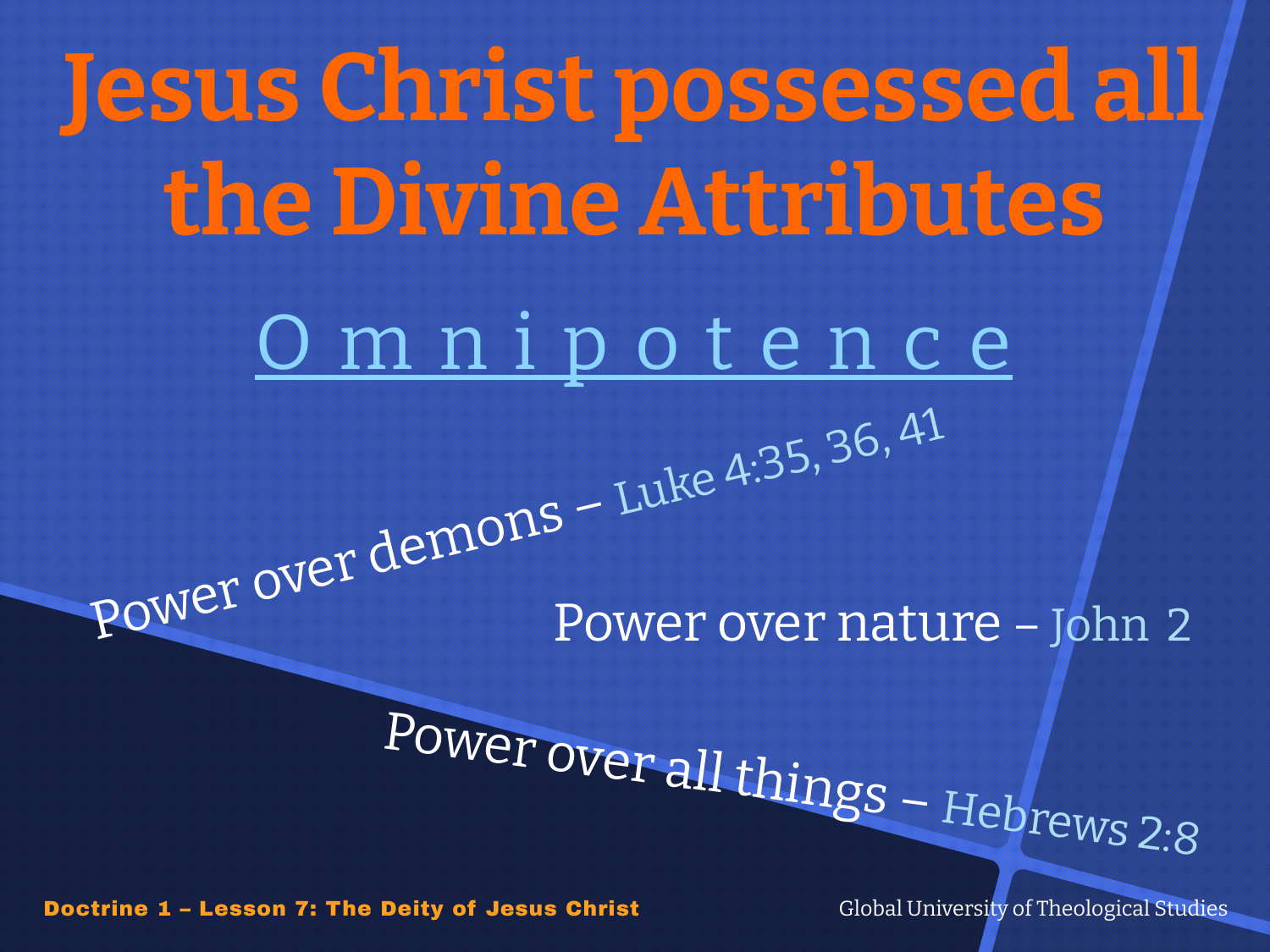

Jesus Christ possessed all the Divine Attributes
O m n i p o t e n c e
Power over demons – Luke 4:35, 36, 41
Power over nature – John  2
Power over all things – Hebrews 2:8
Doctrine 1 – Lesson 7: The Deity of Jesus Christ                         Global University of Theological Studies